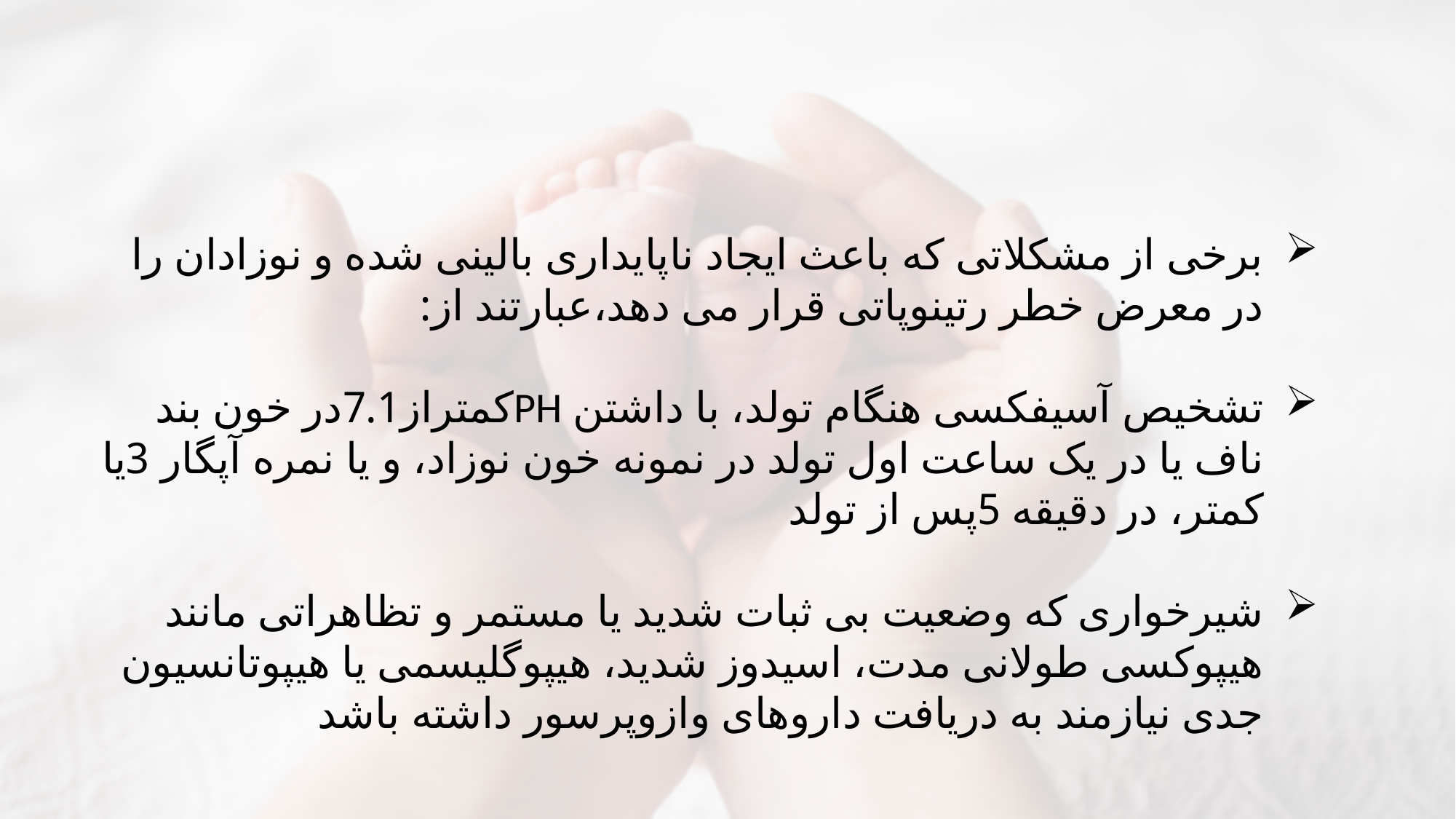

برخی از مشکلاتی که باعث ایجاد ناپایداری بالینی شده و نوزادان را در معرض خطر رتینوپاتی قرار می دهد،عبارتند از:
تشخیص آسیفکسی هنگام تولد، با داشتن PHکمتراز7.1در خون بند ناف یا در یک ساعت اول تولد در نمونه خون نوزاد، و یا نمره آپگار 3یا کمتر، در دقیقه 5پس از تولد
شیرخواری که وضعیت بی ثبات شدید یا مستمر و تظاهراتی مانند هیپوکسی طولانی مدت، اسیدوز شدید، هیپوگلیسمی یا هیپوتانسیون جدی نیازمند به دریافت داروهای وازوپرسور داشته باشد